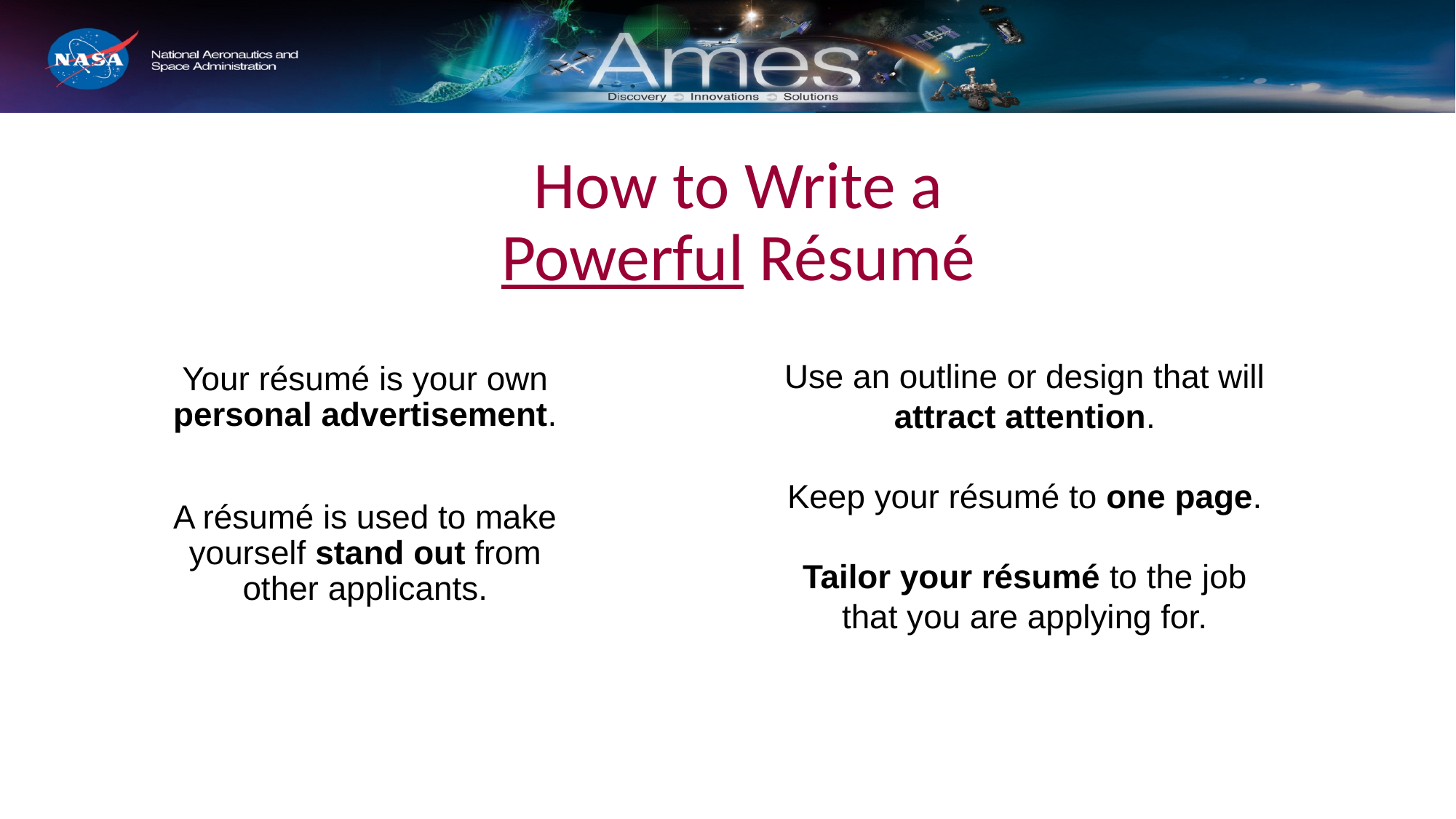

# How to Write a
Powerful Résumé
Use an outline or design that will attract attention.

Keep your résumé to one page.

Tailor your résumé to the job that you are applying for.
Your résumé is your own personal advertisement.

A résumé is used to make yourself stand out from other applicants.